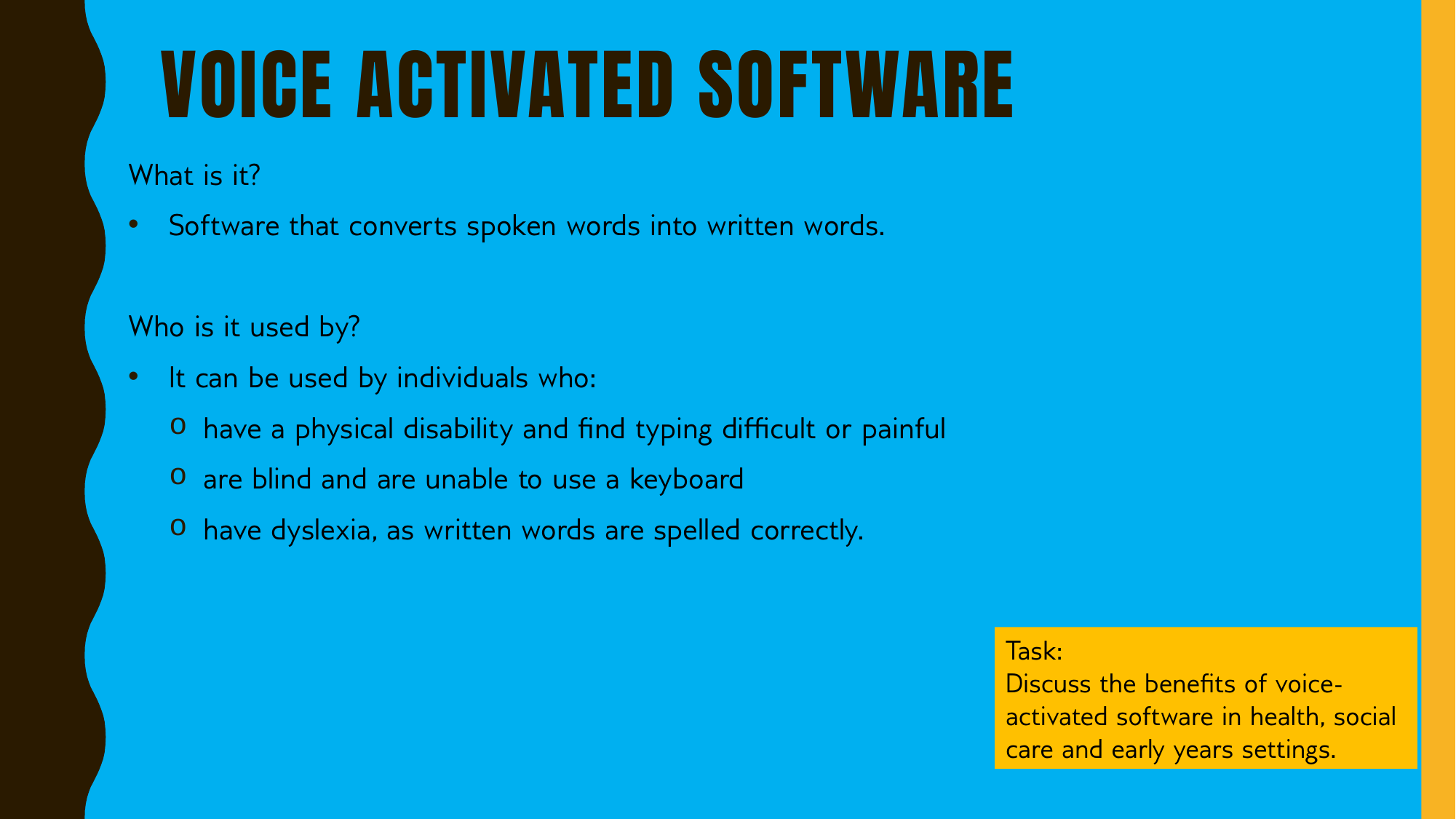

# Voice activated software
What is it?
Software that converts spoken words into written words.

Who is it used by?
It can be used by individuals who:
have a physical disability and find typing difficult or painful
are blind and are unable to use a keyboard
have dyslexia, as written words are spelled correctly.

Task:
Discuss the benefits of voice-activated software in health, social care and early years settings.